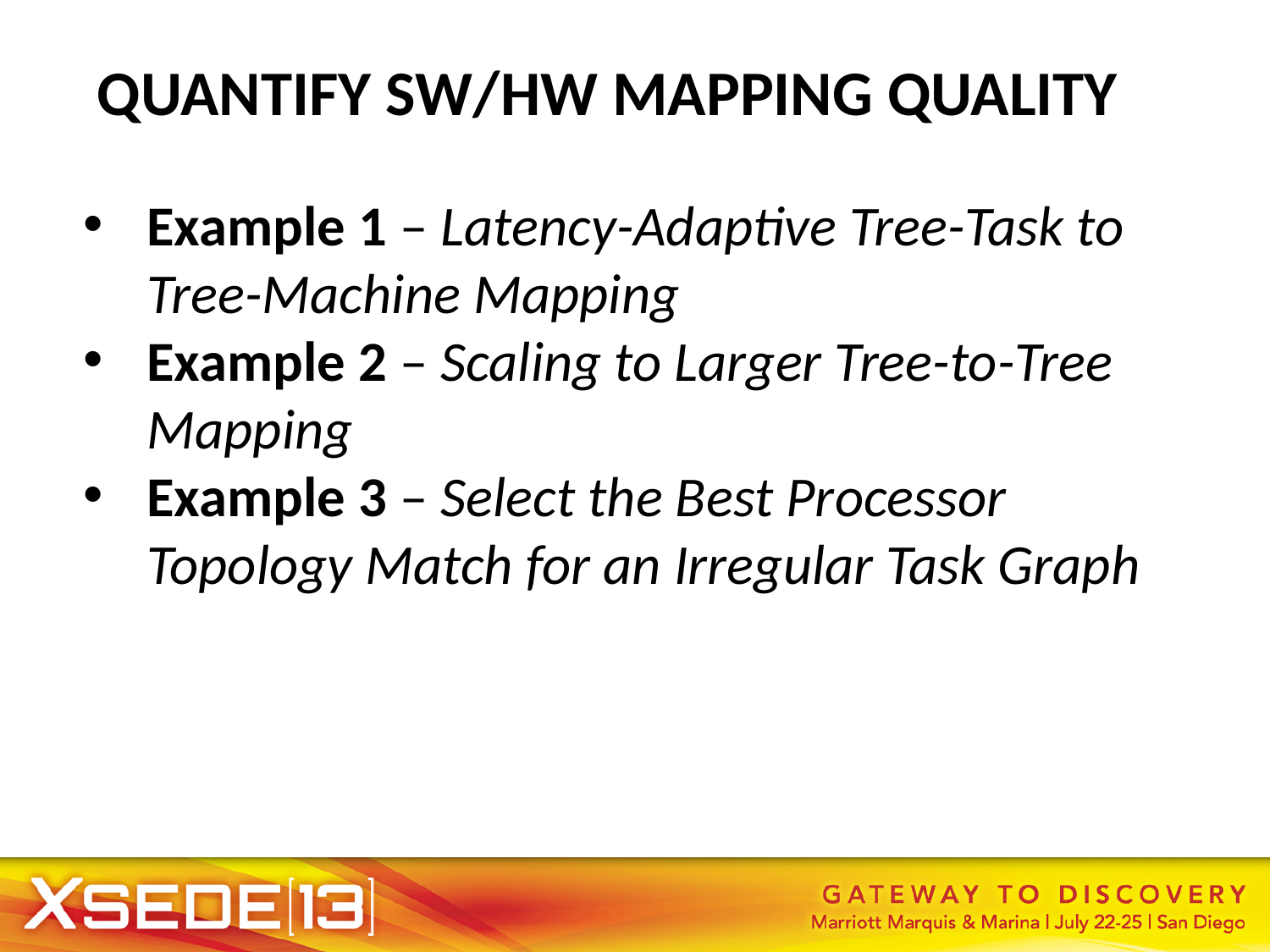

QUANTIFY SW/HW MAPPING QUALITY
Example 1 – Latency-Adaptive Tree-Task to Tree-Machine Mapping
Example 2 – Scaling to Larger Tree-to-Tree Mapping
Example 3 – Select the Best Processor Topology Match for an Irregular Task Graph